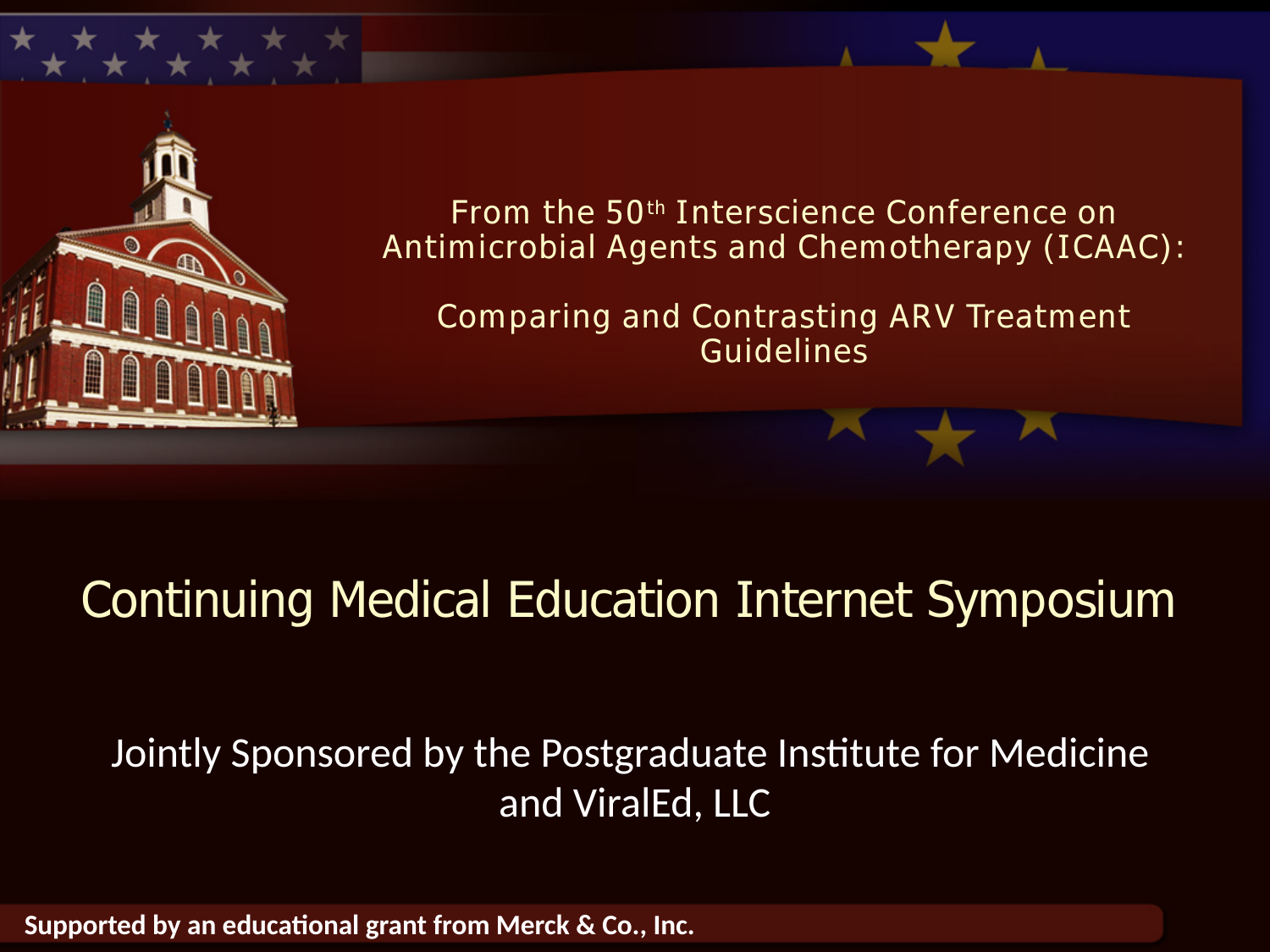

# From the 50th Interscience Conference on Antimicrobial Agents and Chemotherapy (ICAAC): Comparing and Contrasting ARV Treatment Guidelines

Continuing Medical Education Internet Symposium
Jointly Sponsored by the Postgraduate Institute for Medicine
and ViralEd, LLC
Supported by an educational grant from Merck & Co., Inc.